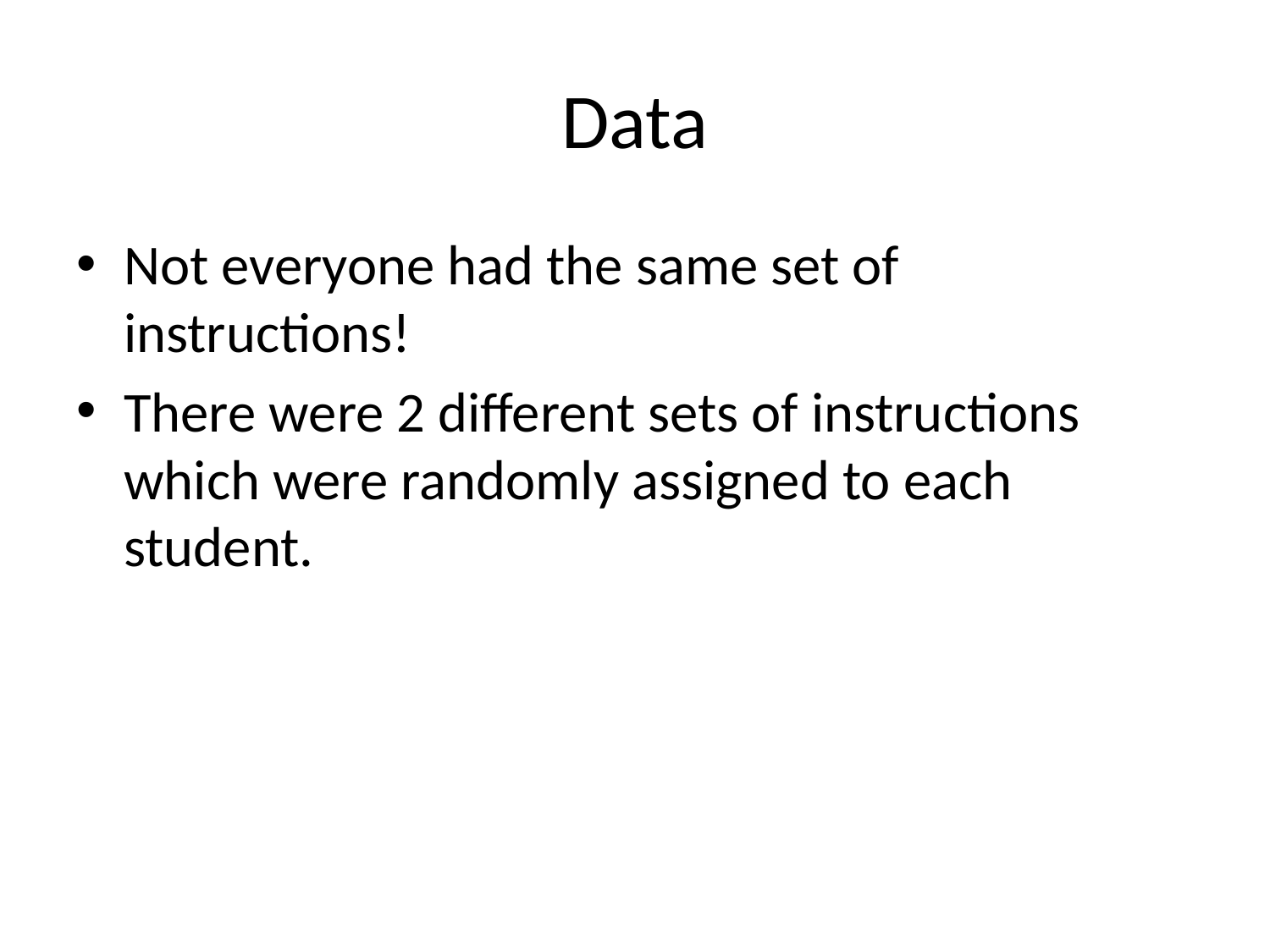

# Data
Not everyone had the same set of instructions!
There were 2 different sets of instructions which were randomly assigned to each student.